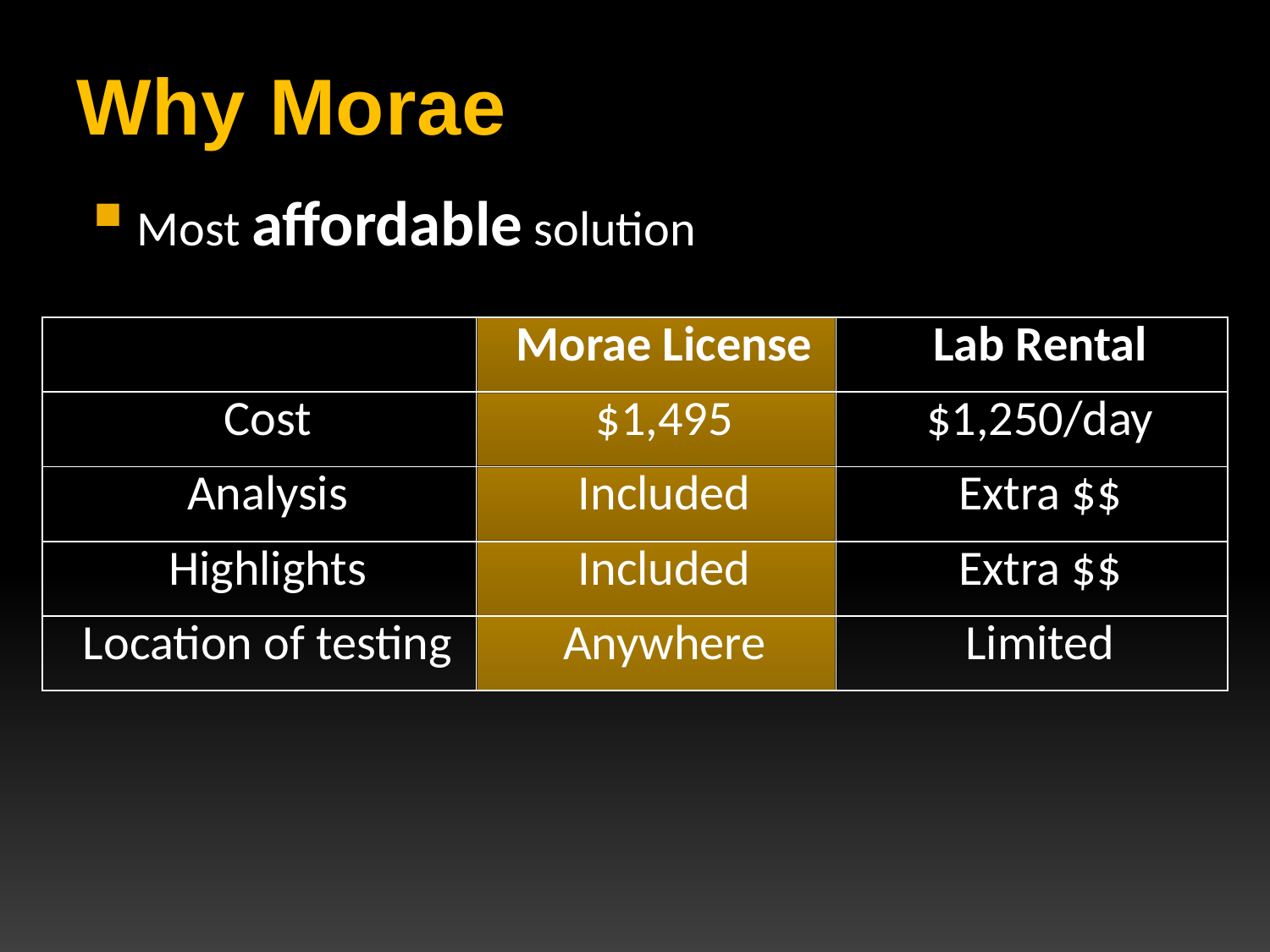

Why Morae
Most affordable solution

|  | Morae License | Lab Rental |
| --- | --- | --- |
| Cost | $1,495 | $1,250/day |
| Analysis | Included | Extra $$ |
| Highlights | Included | Extra $$ |
| Location of testing | Anywhere | Limited |